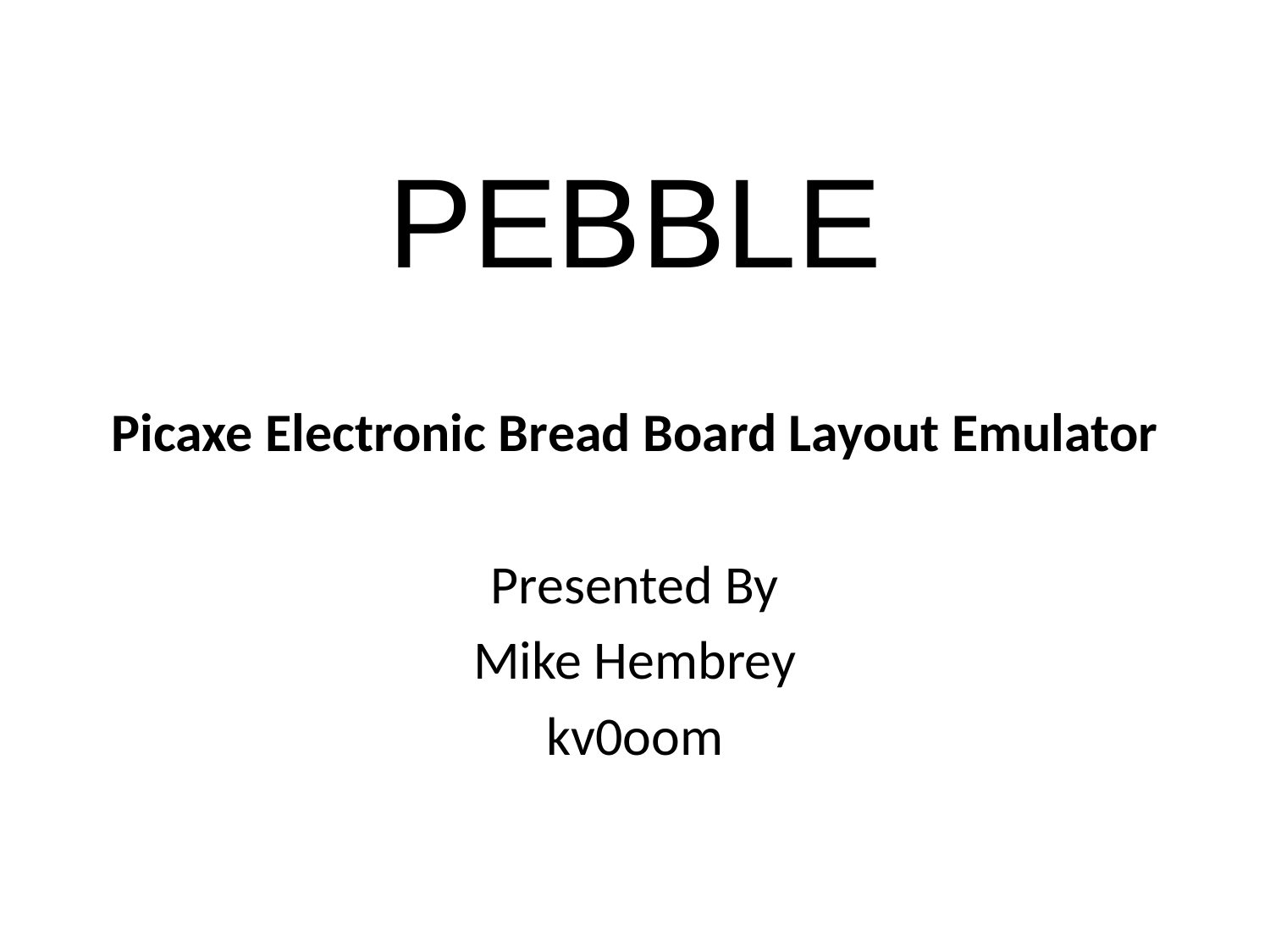

# PEBBLE
Picaxe Electronic Bread Board Layout Emulator

Presented By
Mike Hembrey
kv0oom